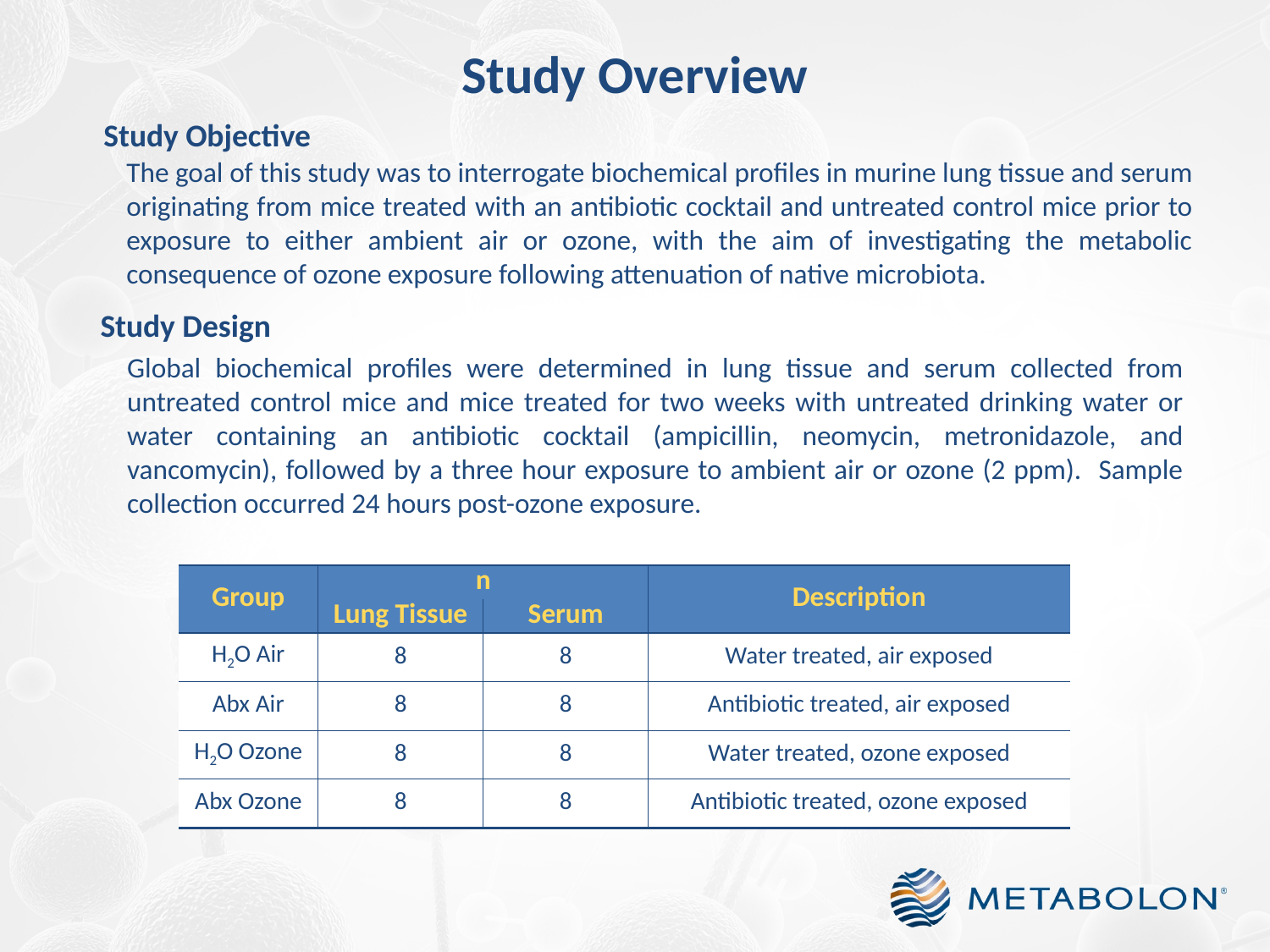

# Study Overview
Study Objective

The goal of this study was to interrogate biochemical profiles in murine lung tissue and serum originating from mice treated with an antibiotic cocktail and untreated control mice prior to exposure to either ambient air or ozone, with the aim of investigating the metabolic consequence of ozone exposure following attenuation of native microbiota.
Study Design
Global biochemical profiles were determined in lung tissue and serum collected from untreated control mice and mice treated for two weeks with untreated drinking water or water containing an antibiotic cocktail (ampicillin, neomycin, metronidazole, and vancomycin), followed by a three hour exposure to ambient air or ozone (2 ppm).  Sample collection occurred 24 hours post-ozone exposure.
| Group | n |  | Description |
| --- | --- | --- | --- |
|  | Lung Tissue | Serum |  |
| H2O Air | 8 | 8 | Water treated, air exposed |
| Abx Air | 8 | 8 | Antibiotic treated, air exposed |
| H2O Ozone | 8 | 8 | Water treated, ozone exposed |
| Abx Ozone | 8 | 8 | Antibiotic treated, ozone exposed |